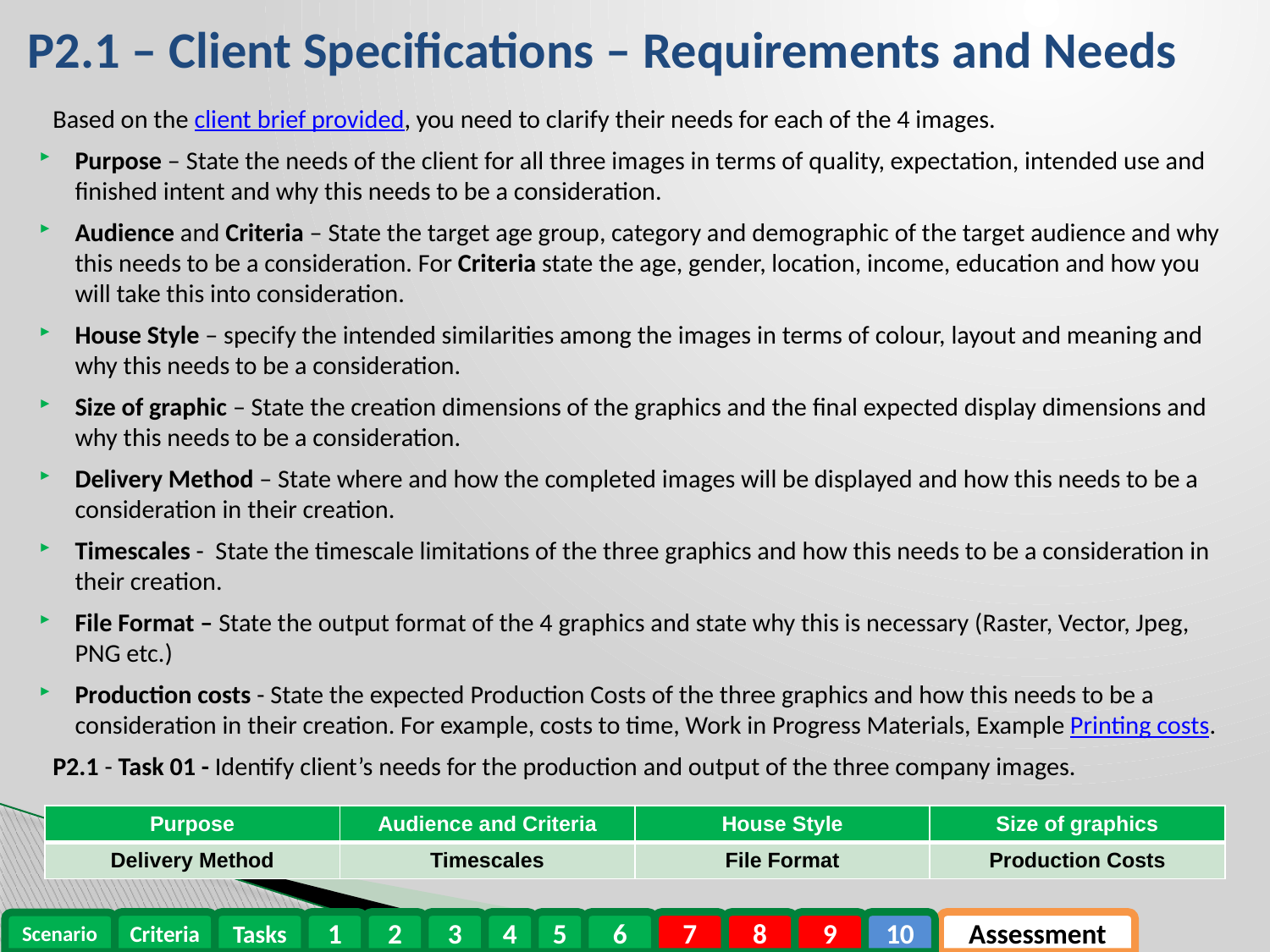

# P2.1 – Client Specifications – Requirements and Needs
Based on the client brief provided, you need to clarify their needs for each of the 4 images.
Purpose – State the needs of the client for all three images in terms of quality, expectation, intended use and finished intent and why this needs to be a consideration.
Audience and Criteria – State the target age group, category and demographic of the target audience and why this needs to be a consideration. For Criteria state the age, gender, location, income, education and how you will take this into consideration.
House Style – specify the intended similarities among the images in terms of colour, layout and meaning and why this needs to be a consideration.
Size of graphic – State the creation dimensions of the graphics and the final expected display dimensions and why this needs to be a consideration.
Delivery Method – State where and how the completed images will be displayed and how this needs to be a consideration in their creation.
Timescales -  State the timescale limitations of the three graphics and how this needs to be a consideration in their creation.
File Format – State the output format of the 4 graphics and state why this is necessary (Raster, Vector, Jpeg, PNG etc.)
Production costs - State the expected Production Costs of the three graphics and how this needs to be a consideration in their creation. For example, costs to time, Work in Progress Materials, Example Printing costs.
P2.1 - Task 01 - Identify client’s needs for the production and output of the three company images.
| Purpose | Audience and Criteria | House Style | Size of graphics |
| --- | --- | --- | --- |
| Delivery Method | Timescales | File Format | Production Costs |